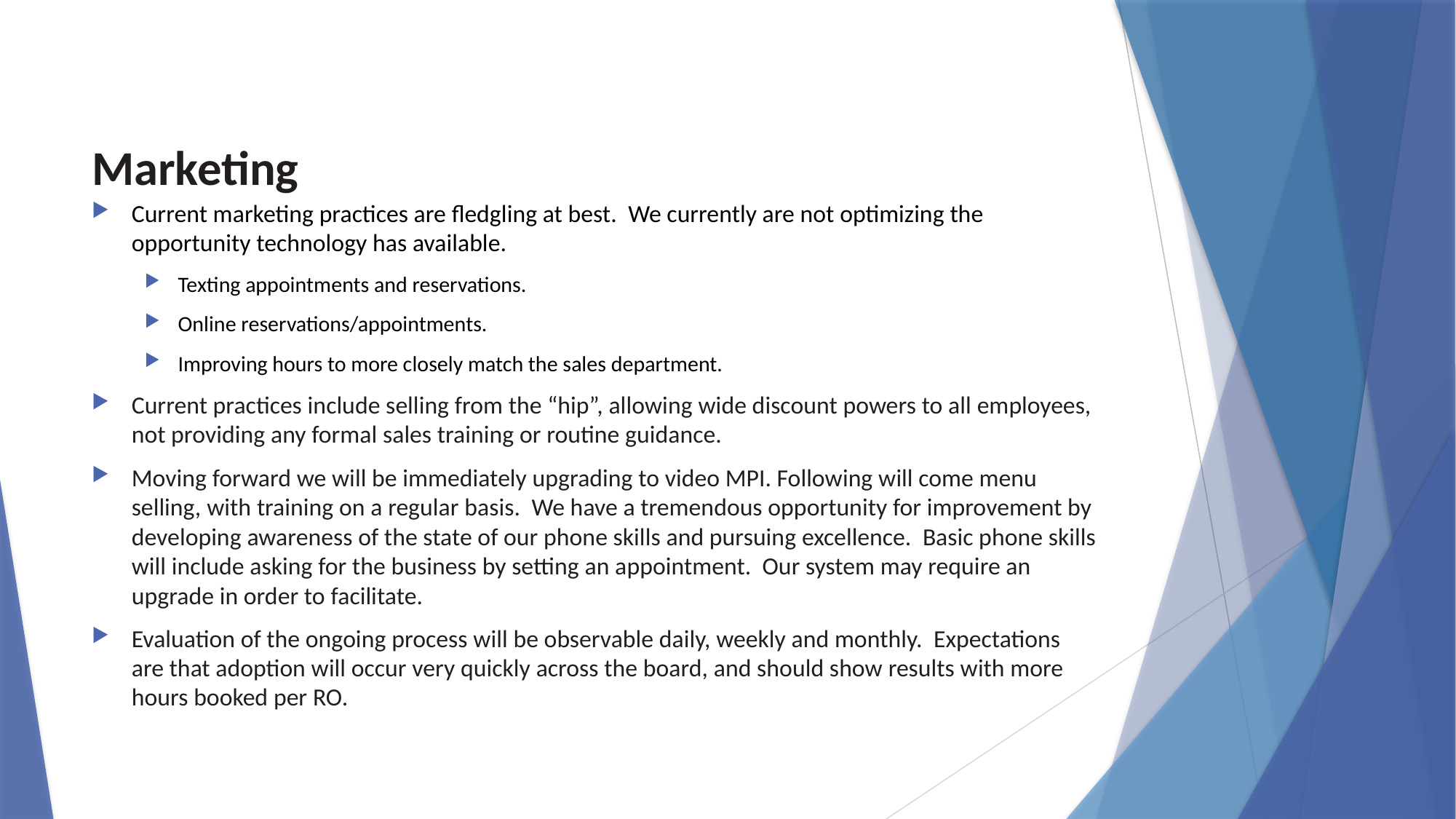

# Marketing
Current marketing practices are fledgling at best.  We currently are not optimizing the opportunity technology has available.
Texting appointments and reservations.
Online reservations/appointments.
Improving hours to more closely match the sales department.
Current practices include selling from the “hip”, allowing wide discount powers to all employees, not providing any formal sales training or routine guidance.
Moving forward we will be immediately upgrading to video MPI. Following will come menu selling, with training on a regular basis.  We have a tremendous opportunity for improvement by developing awareness of the state of our phone skills and pursuing excellence.  Basic phone skills will include asking for the business by setting an appointment.  Our system may require an upgrade in order to facilitate.
Evaluation of the ongoing process will be observable daily, weekly and monthly.  Expectations are that adoption will occur very quickly across the board, and should show results with more hours booked per RO.